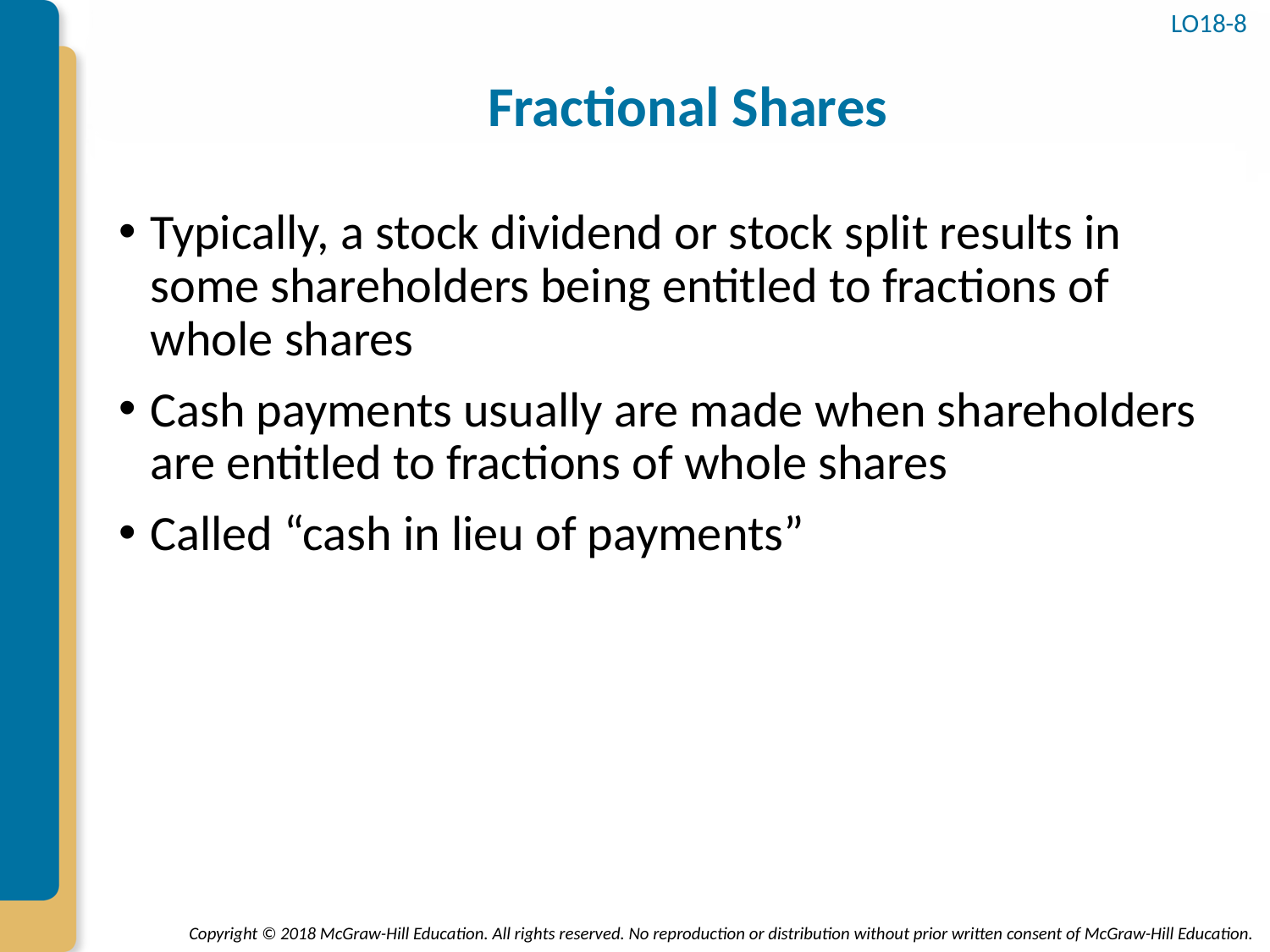

# Fractional Shares
LO18-8
Typically, a stock dividend or stock split results in some shareholders being entitled to fractions of whole shares
Cash payments usually are made when shareholders are entitled to fractions of whole shares
Called “cash in lieu of payments”